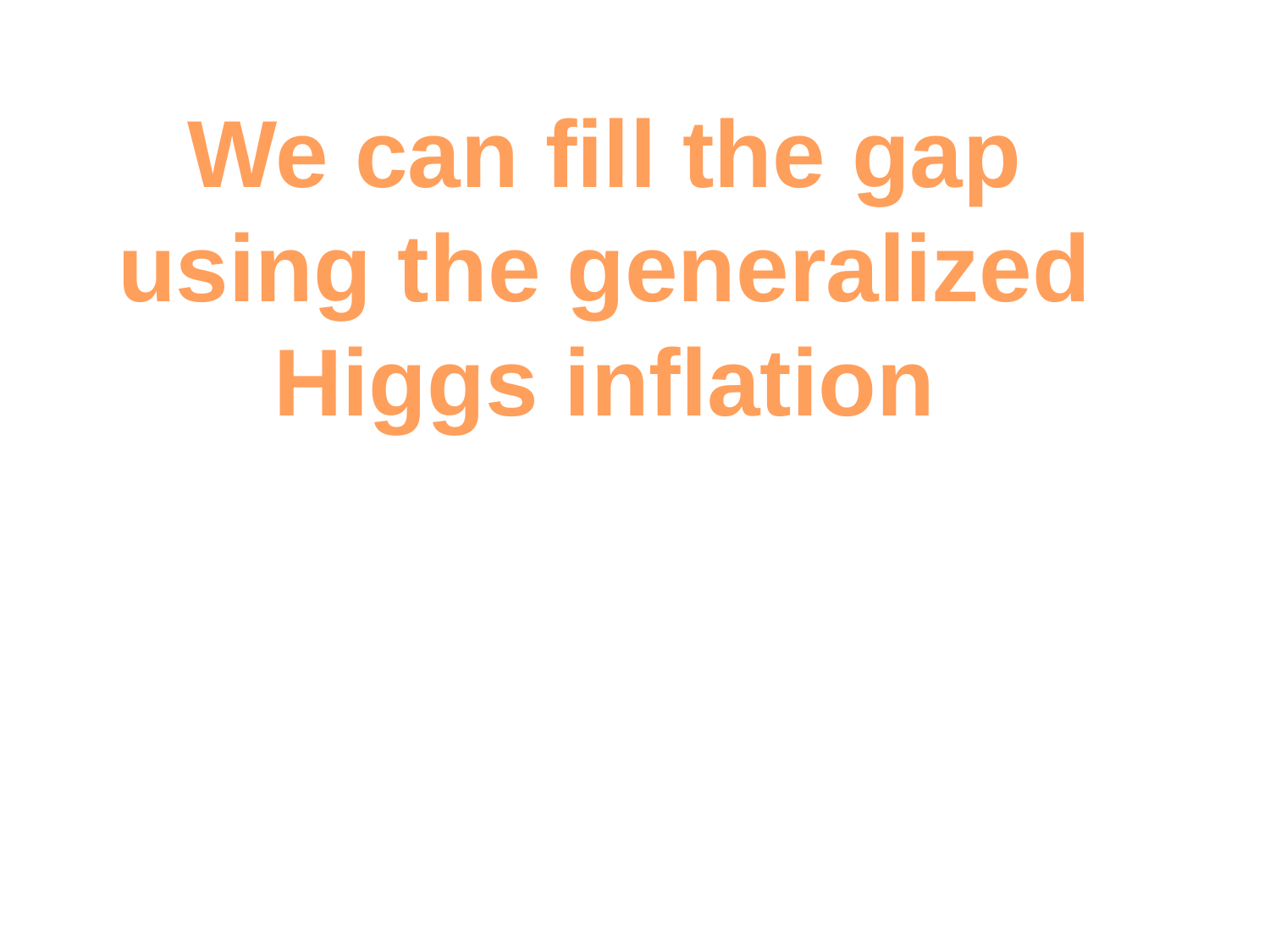

We can fill the gap
using the generalized
Higgs inflation